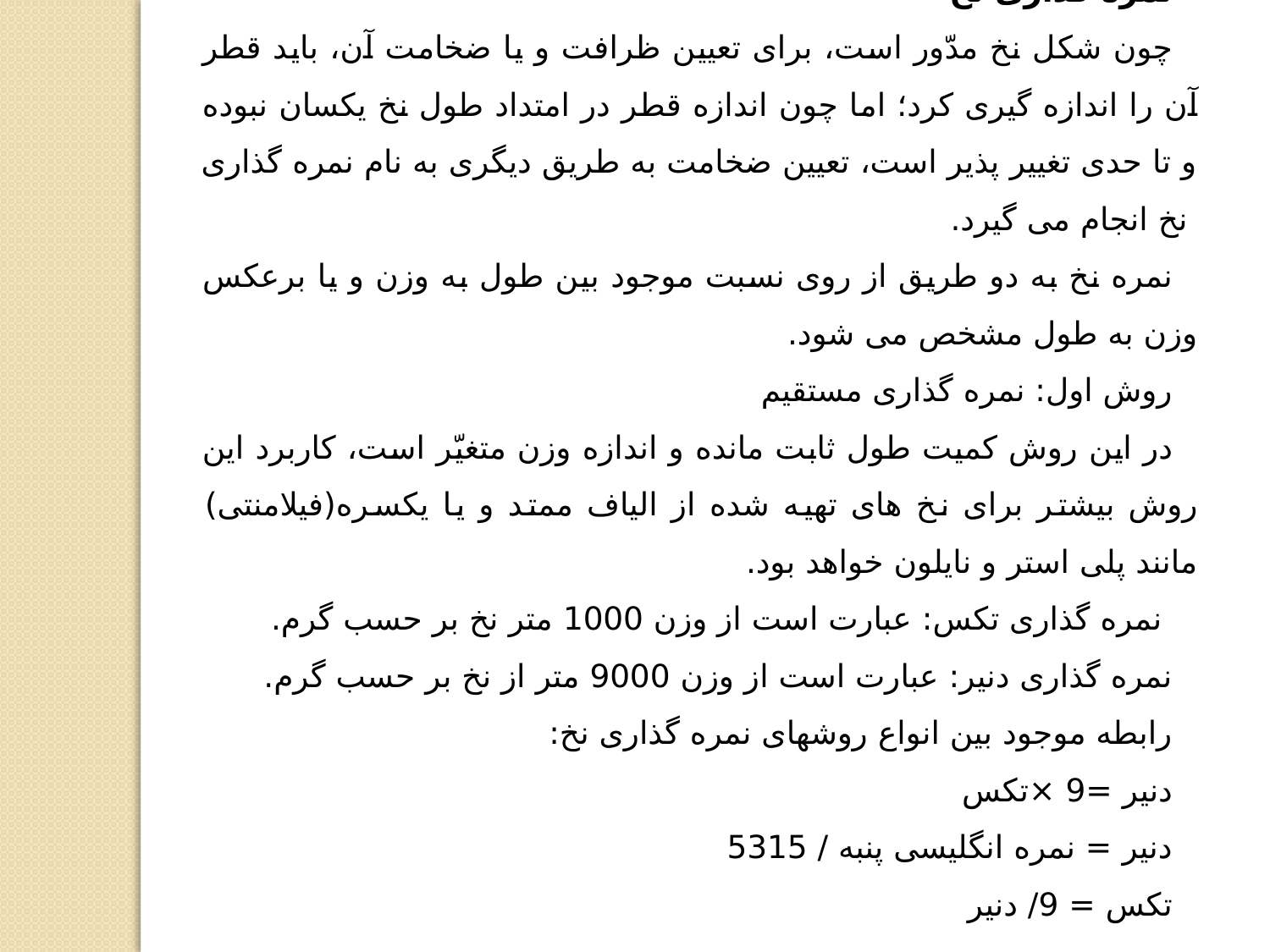

نمره گذاری نخ
چون شکل نخ مدّور است، برای تعیین ظرافت و یا ضخامت آن، باید قطر آن را اندازه گیری کرد؛ اما چون اندازه قطر در امتداد طول نخ یکسان نبوده و تا حدی تغییر پذیر است، تعیین ضخامت به طریق دیگری به نام نمره گذاری  نخ انجام می گیرد.
نمره نخ به دو طریق از روی نسبت موجود بین طول به وزن و یا برعکس وزن به طول مشخص می شود.
روش اول: نمره گذاری مستقیم
در این روش کمیت طول ثابت مانده و اندازه وزن متغیّر است، کاربرد این روش بیشتر برای نخ های تهیه شده از الیاف ممتد و یا یکسره(فیلامنتی) مانند پلی استر و نایلون خواهد بود.
 نمره گذاری تکس: عبارت است از وزن 1000 متر نخ بر حسب گرم.
نمره گذاری دنیر: عبارت است از وزن 9000 متر از نخ بر حسب گرم.
رابطه موجود بین انواع روشهای نمره گذاری نخ:
دنیر =9 ×تکس
دنیر = نمره انگلیسی پنبه / 5315
تکس = 9/ دنیر